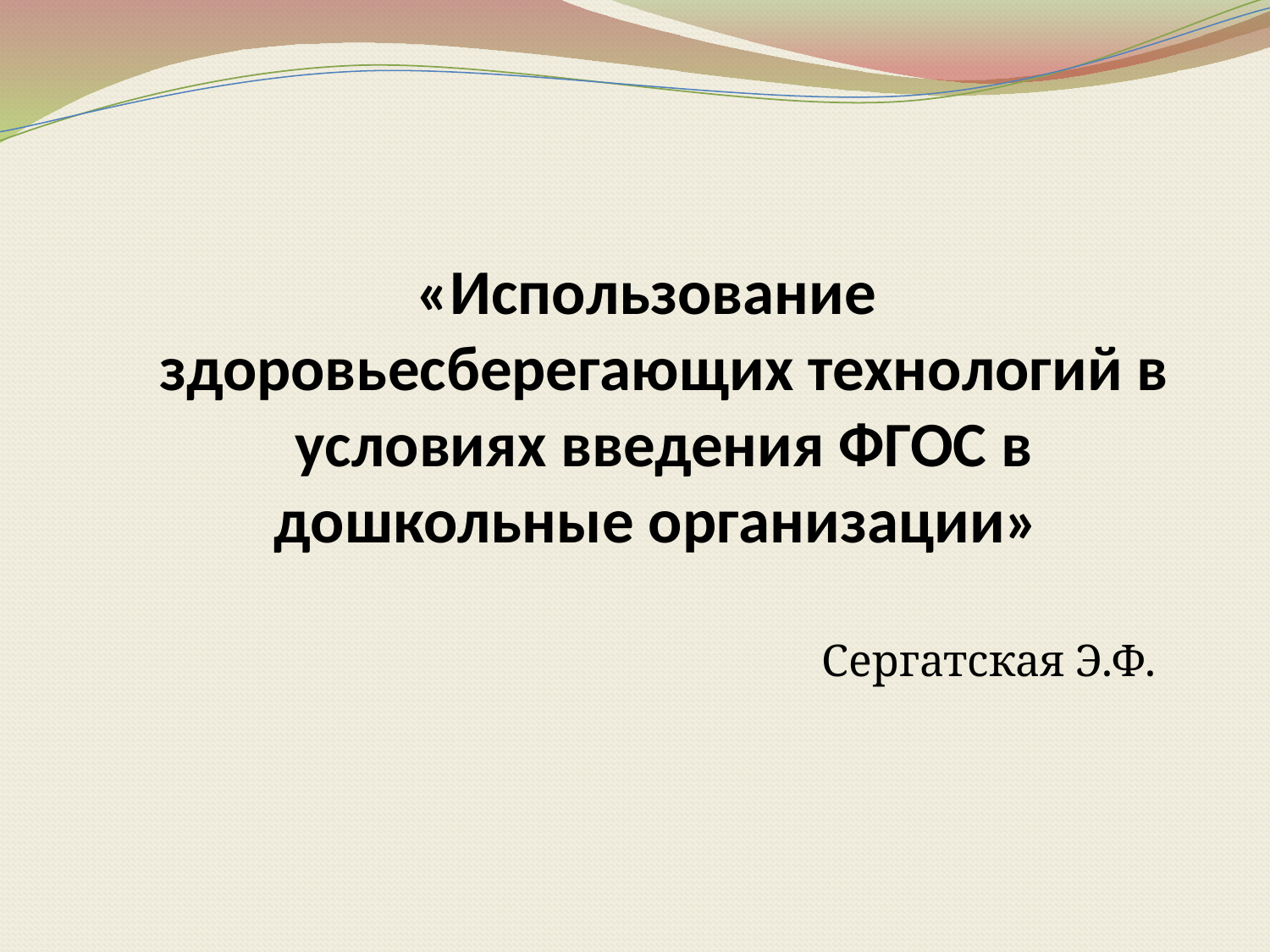

# «Использование здоровьесберегающих технологий в условиях введения ФГОС в дошкольные организации»
Сергатская Э.Ф.